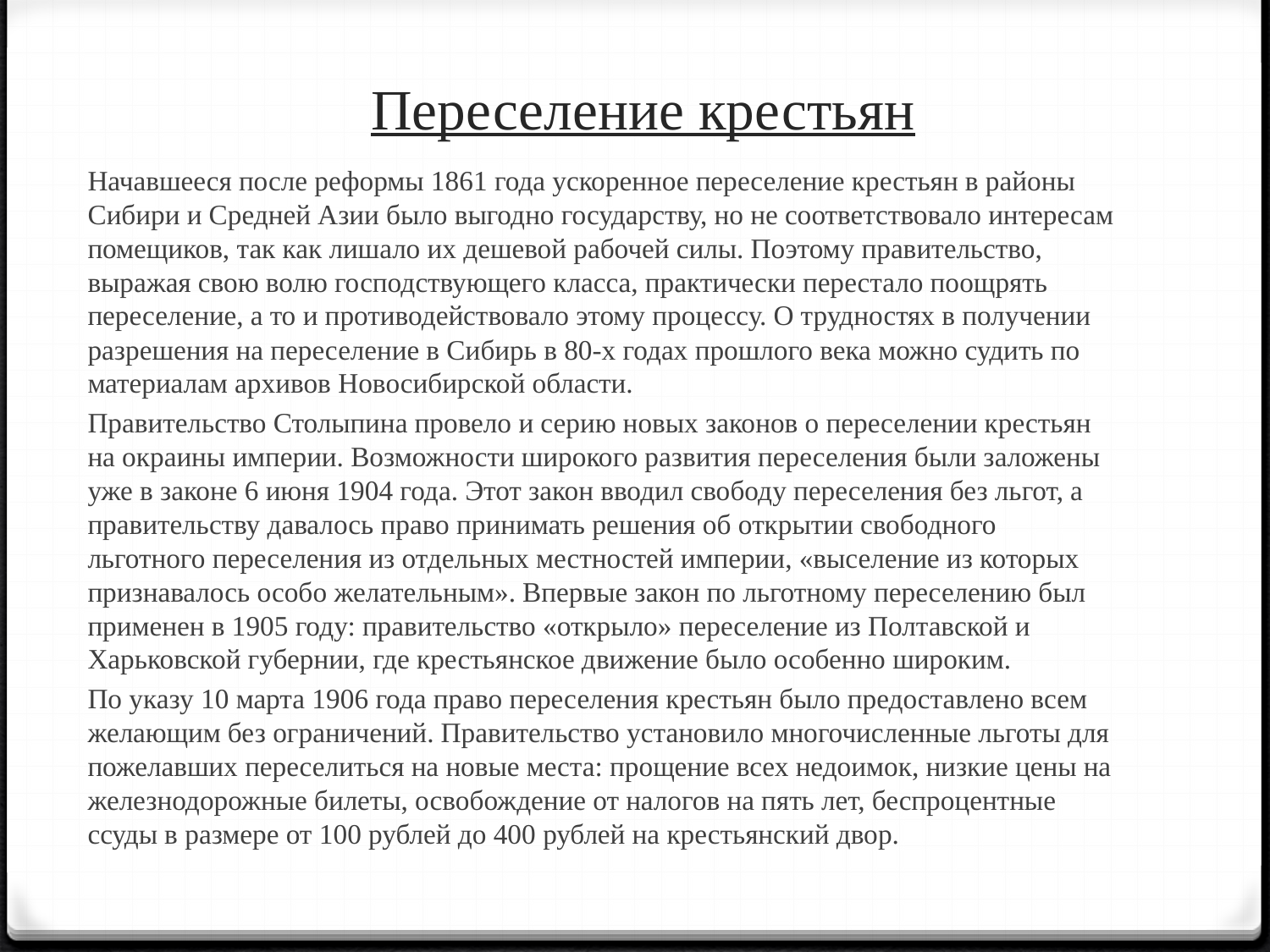

# Переселение крестьян
Начавшееся после реформы 1861 года ускоренное переселение крестьян в районы Сибири и Средней Азии было выгодно государству, но не соответствовало интересам помещиков, так как лишало их дешевой рабочей силы. Поэтому правительство, выражая свою волю господствующего класса, практически перестало поощрять переселение, а то и противодействовало этому процессу. О трудностях в получении разрешения на переселение в Сибирь в 80-х годах прошлого века можно судить по материалам архивов Новосибирской области.
Правительство Столыпина провело и серию новых законов о переселении крестьян на окраины империи. Возможности широкого развития переселения были заложены уже в законе 6 июня 1904 года. Этот закон вводил свободу переселения без льгот, а правительству давалось право принимать решения об открытии свободного льготного переселения из отдельных местностей империи, «выселение из которых признавалось особо желательным». Впервые закон по льготному переселению был применен в 1905 году: правительство «открыло» переселение из Полтавской и Харьковской губернии, где крестьянское движение было особенно широким.
По указу 10 марта 1906 года право переселения крестьян было предоставлено всем желающим без ограничений. Правительство установило многочисленные льготы для пожелавших переселиться на новые места: прощение всех недоимок, низкие цены на железнодорожные билеты, освобождение от налогов на пять лет, беспроцентные ссуды в размере от 100 рублей до 400 рублей на крестьянский двор.